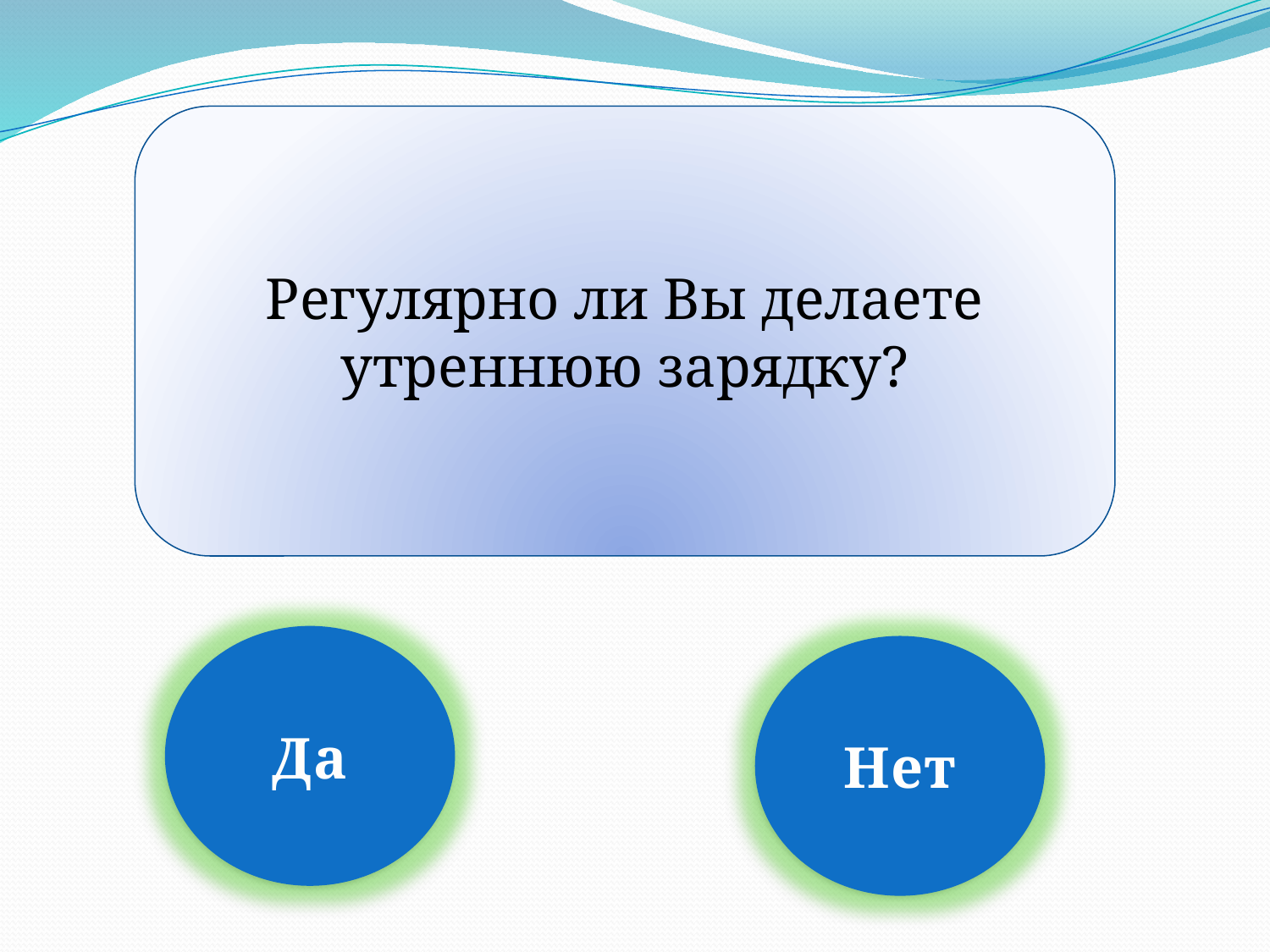

Регулярно ли Вы делаете утреннюю зарядку?
Да
Нет